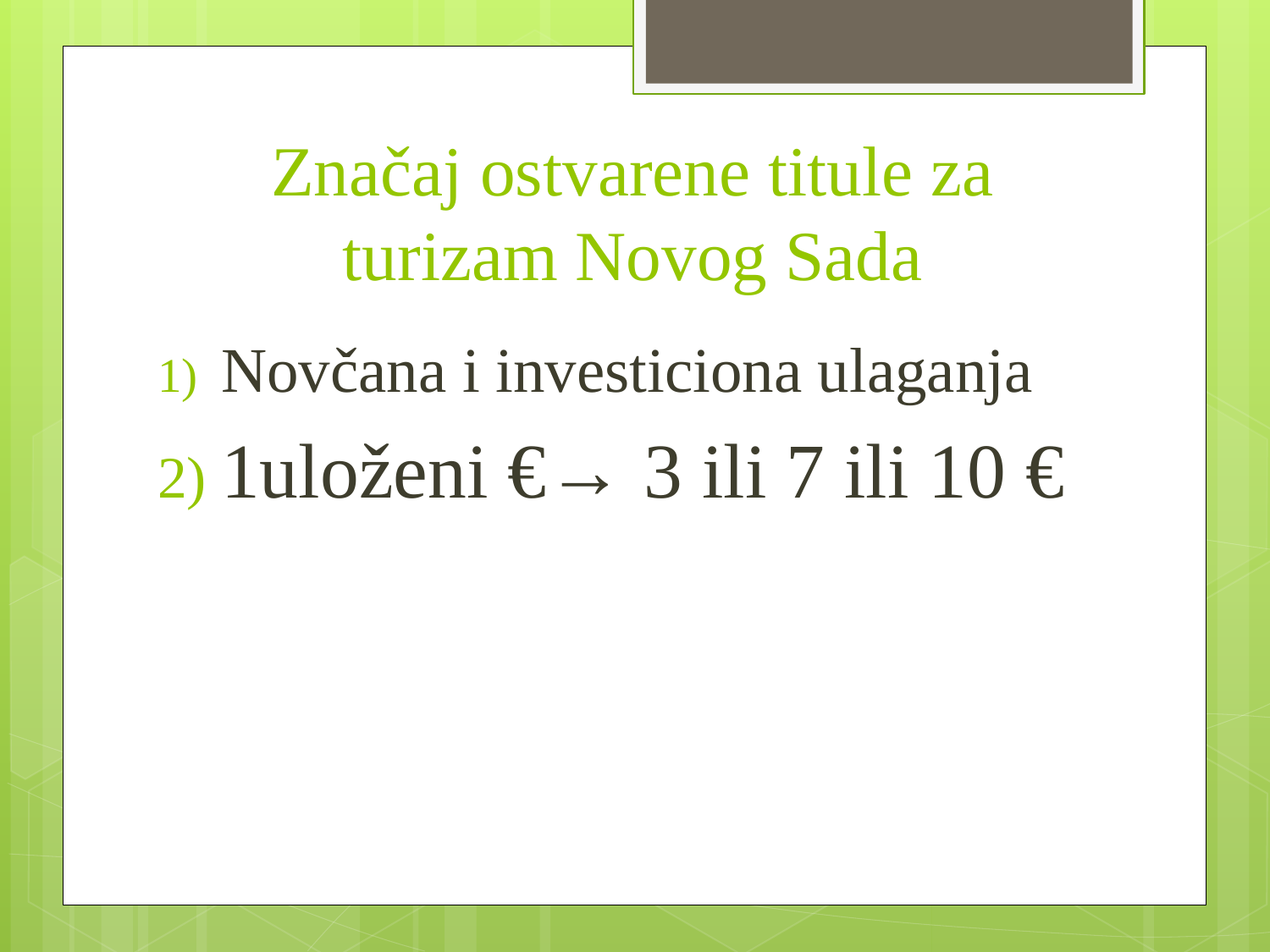

# Značaj ostvarene titule za turizam Novog Sada
Novčana i investiciona ulaganja
1uloženi €→ 3 ili 7 ili 10 €